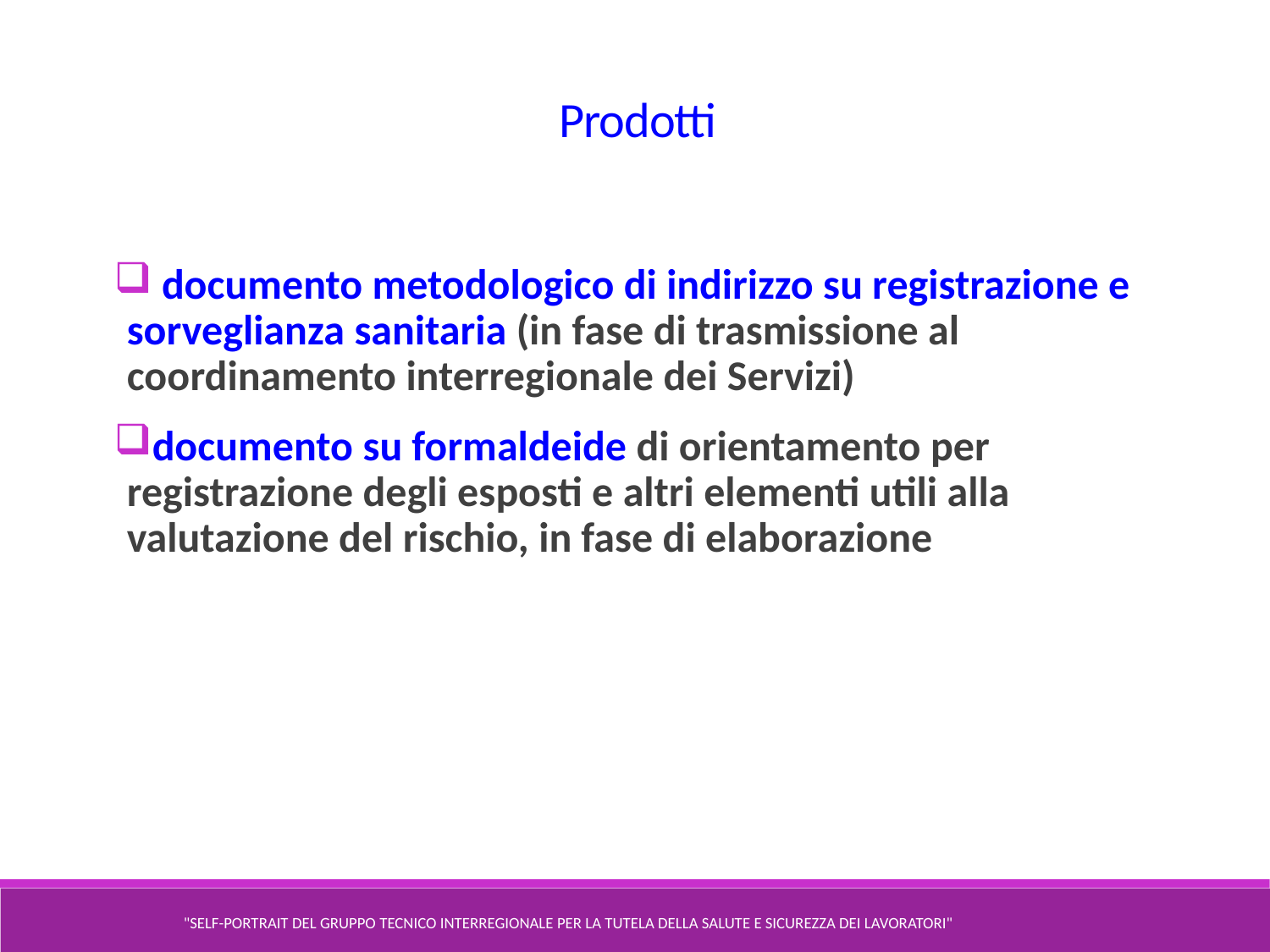

documento metodologico di indirizzo su registrazione e sorveglianza sanitaria (in fase di trasmissione al coordinamento interregionale dei Servizi)
documento su formaldeide di orientamento per registrazione degli esposti e altri elementi utili alla valutazione del rischio, in fase di elaborazione
Prodotti